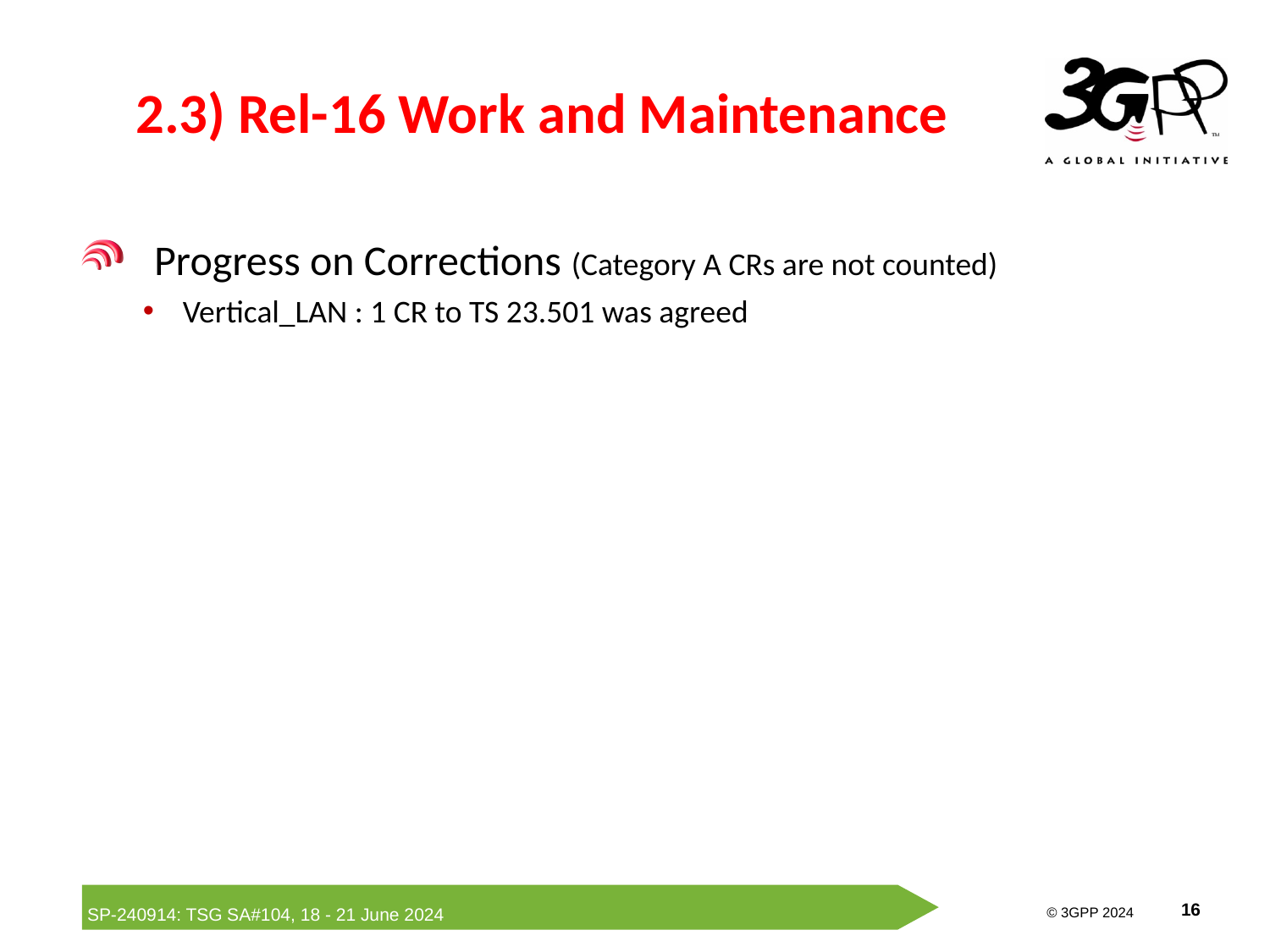

# 2.3) Rel-16 Work and Maintenance
 Progress on Corrections (Category A CRs are not counted)
Vertical_LAN : 1 CR to TS 23.501 was agreed